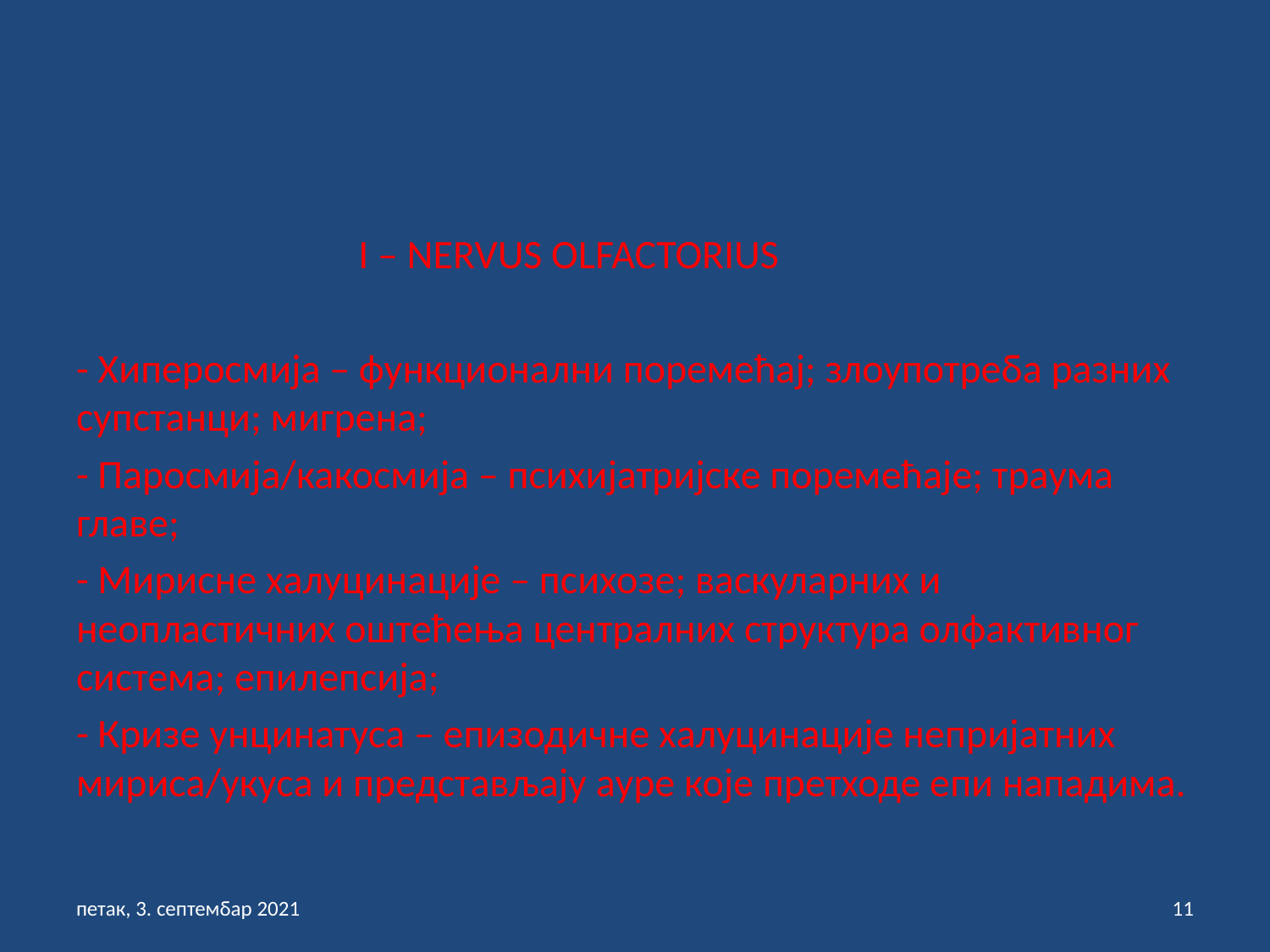

I – NERVUS OLFACTORIUS

- Хиперосмија – функционални поремећај; злоупотреба разних супстанци; мигрена;
- Паросмија/какосмија – психијатријске поремећаје; траума главе;
- Мирисне халуцинације – психозе; васкуларних и неопластичних оштећења централних структура олфактивног система; епилепсија;
- Кризе унцинатуса – епизодичне халуцинације непријатних мириса/укуса и представљају ауре које претходе епи нападима.
петак, 3. септембар 2021
11